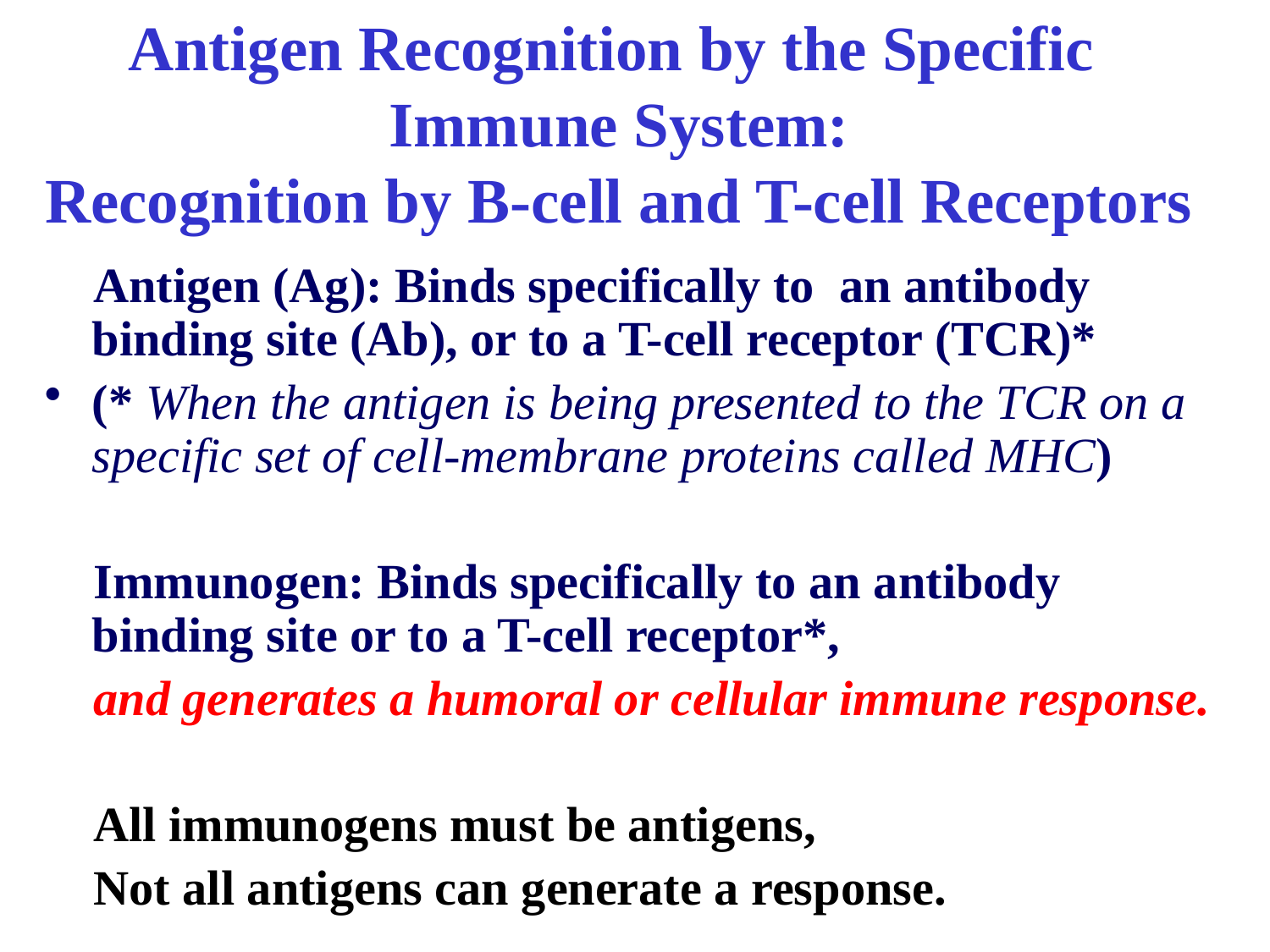

# Antigen Recognition by the Specific Immune System: Recognition by B-cell and T-cell Receptors
    Antigen (Ag): Binds specifically to  an antibody binding site (Ab), or to a T-cell receptor (TCR)*
(* When the antigen is being presented to the TCR on a specific set of cell-membrane proteins called MHC)

    Immunogen: Binds specifically to an antibody binding site or to a T-cell receptor*,
    and generates a humoral or cellular immune response.

    All immunogens must be antigens,
    Not all antigens can generate a response.